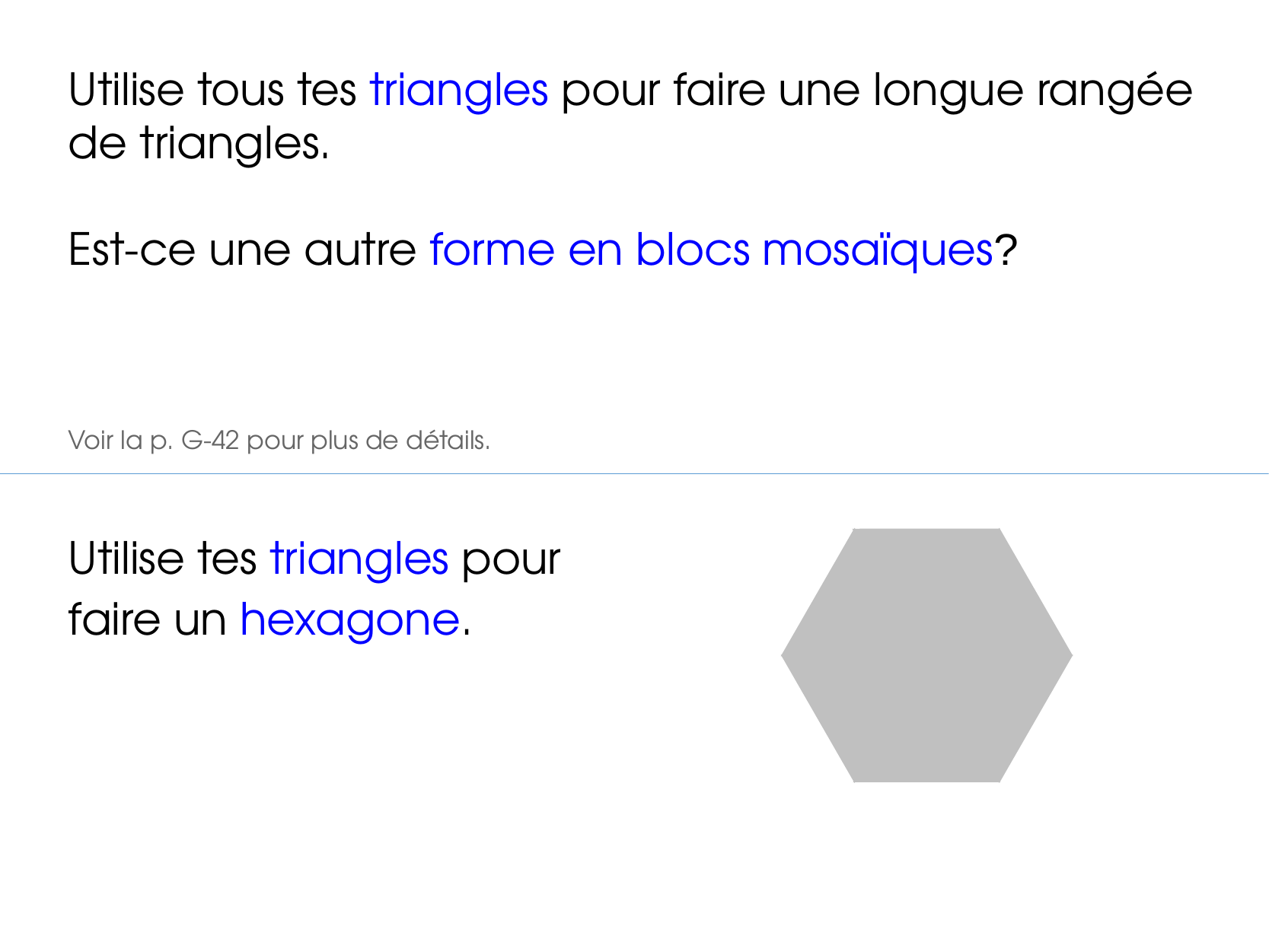

Utilise tous tes triangles pour faire une longue rangée de triangles.

Est-ce une autre forme en blocs mosaïques?
Voir la p. G-42 pour plus de détails.
Utilise tes triangles pour faire un hexagone.